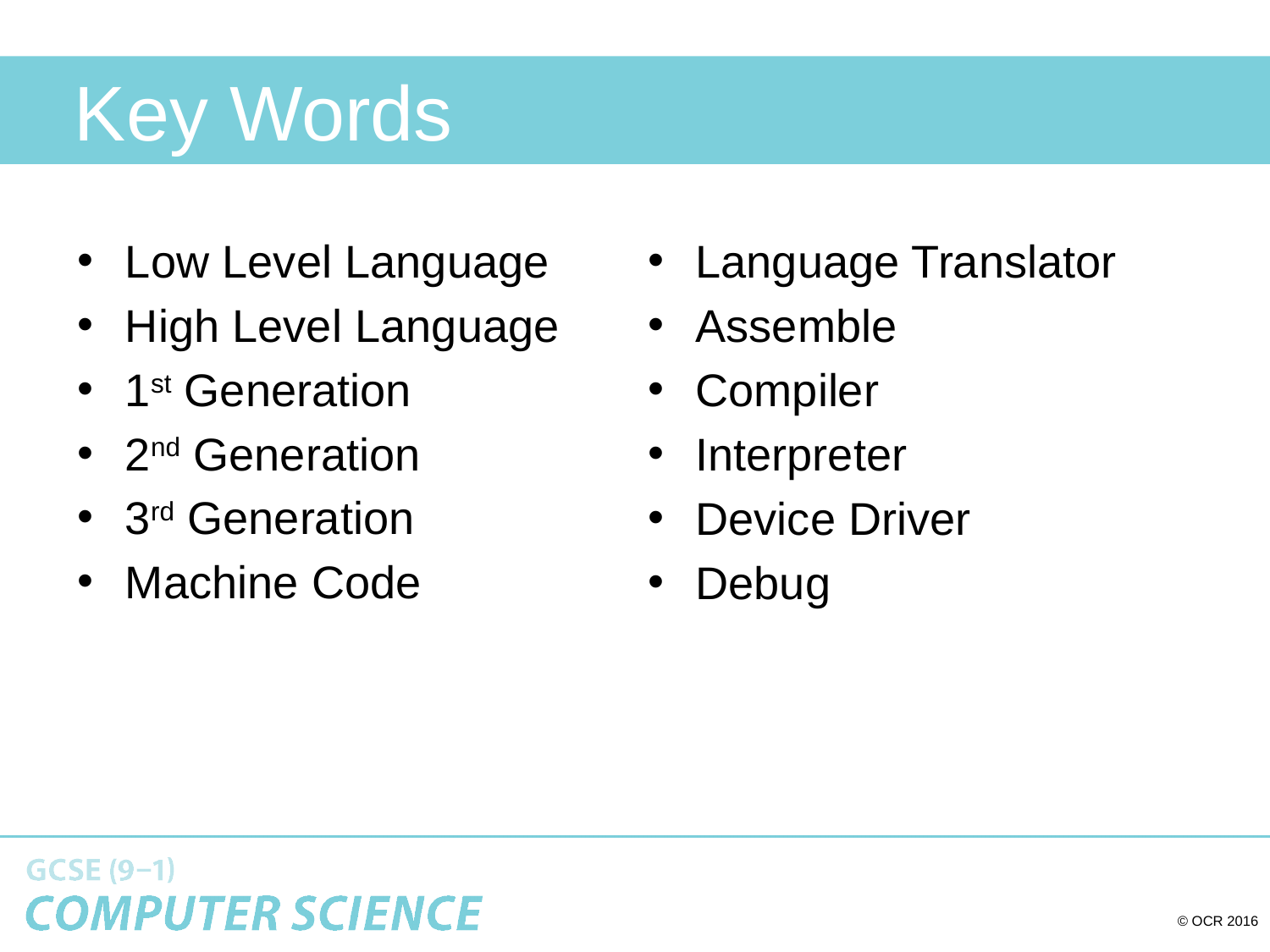

# Key Words
Low Level Language
High Level Language
1st Generation
2nd Generation
3rd Generation
Machine Code

Language Translator
Assemble
Compiler
Interpreter
Device Driver
Debug